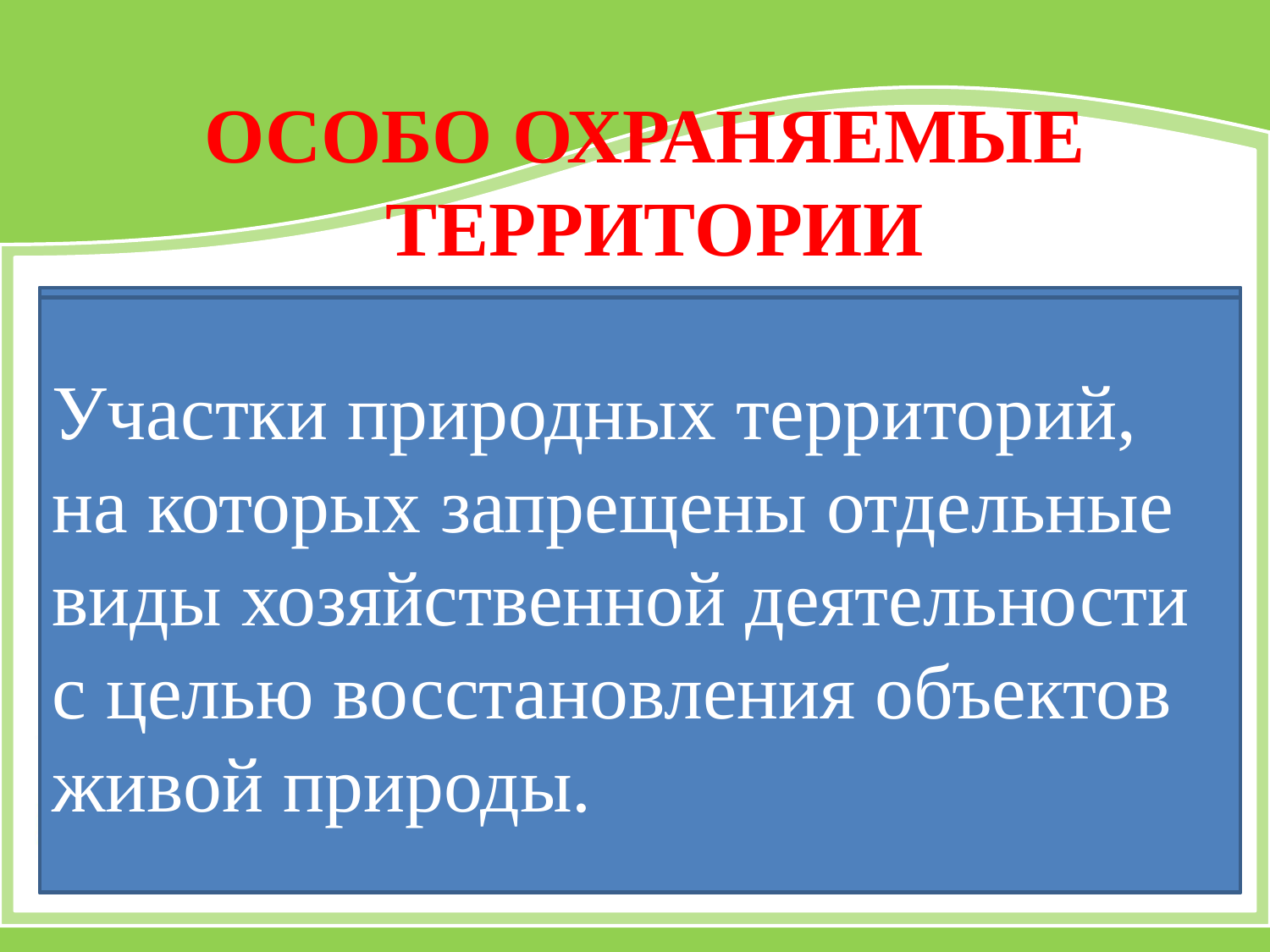

ОСОБО ОХРАНЯЕМЫЕ
ТЕРРИТОРИИ
Особо охраняемая территория,
на которой полностью запрещена
любая хозяйственная деятельность
и туризм в целях охраны животных и растений.
Особо охраняемая территория,
имеющая экологическое, научное, просветительское значение, место туризма, экскурсий, просвещения населения.
Участки природных территорий, на которых запрещены отдельные виды хозяйственной деятельности с целью восстановления объектов живой природы.
НАЦИОНАЛЬНЫЙ ПАРК
ЗАПОВЕДНИК
ЗАКАЗНИК
БОТАНИЧЕСКИЙ САД
ДЕНДРАРИЙ